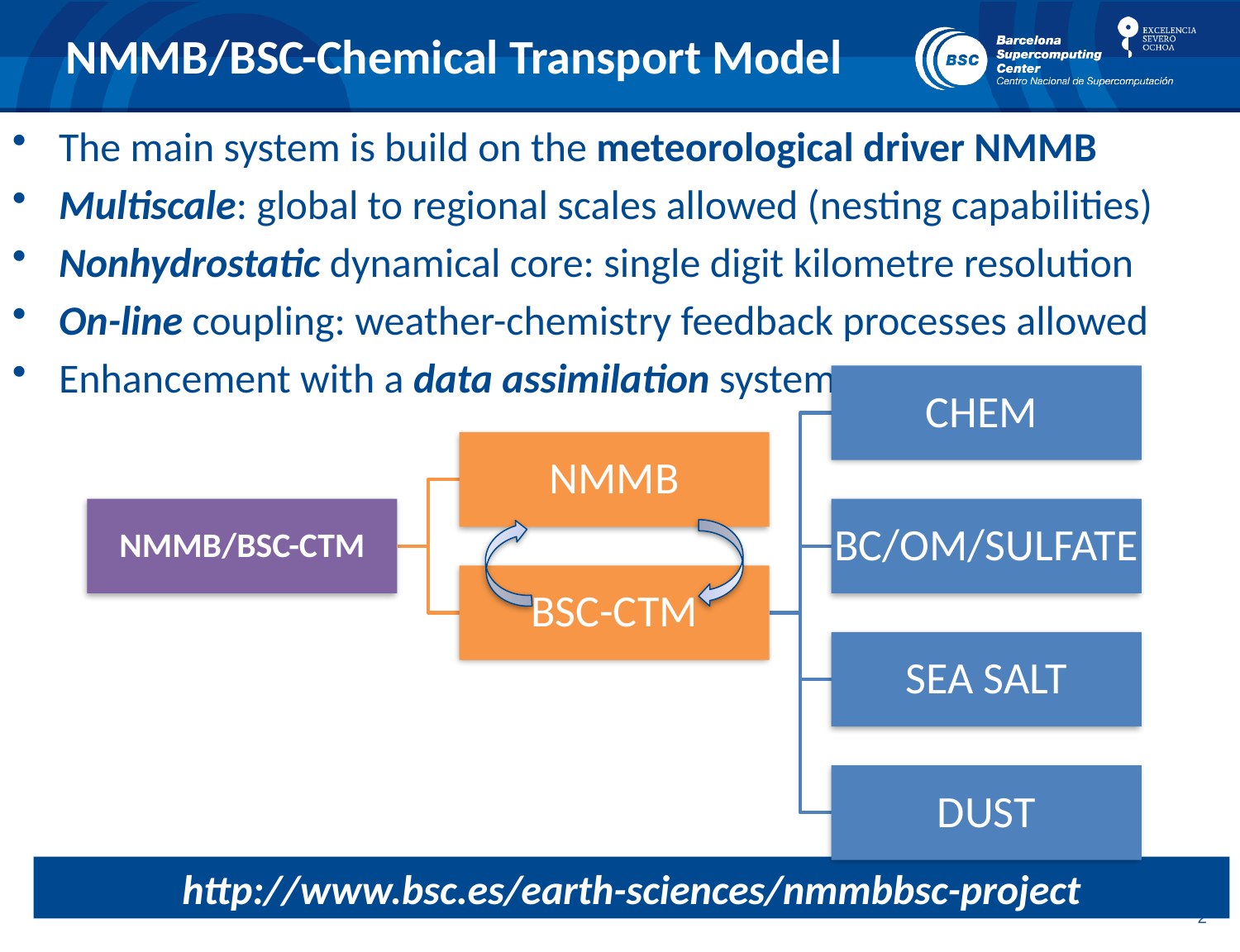

# NMMB/BSC-Chemical Transport Model
The main system is build on the meteorological driver NMMB
Multiscale: global to regional scales allowed (nesting capabilities)
Nonhydrostatic dynamical core: single digit kilometre resolution
On-line coupling: weather-chemistry feedback processes allowed
Enhancement with a data assimilation system

NMMB/BSC-CTM
NMMB
BSC-CTM
CHEM
BC/OM/SULFATE
SEA SALT
DUST

http://www.bsc.es/earth-sciences/nmmbbsc-project